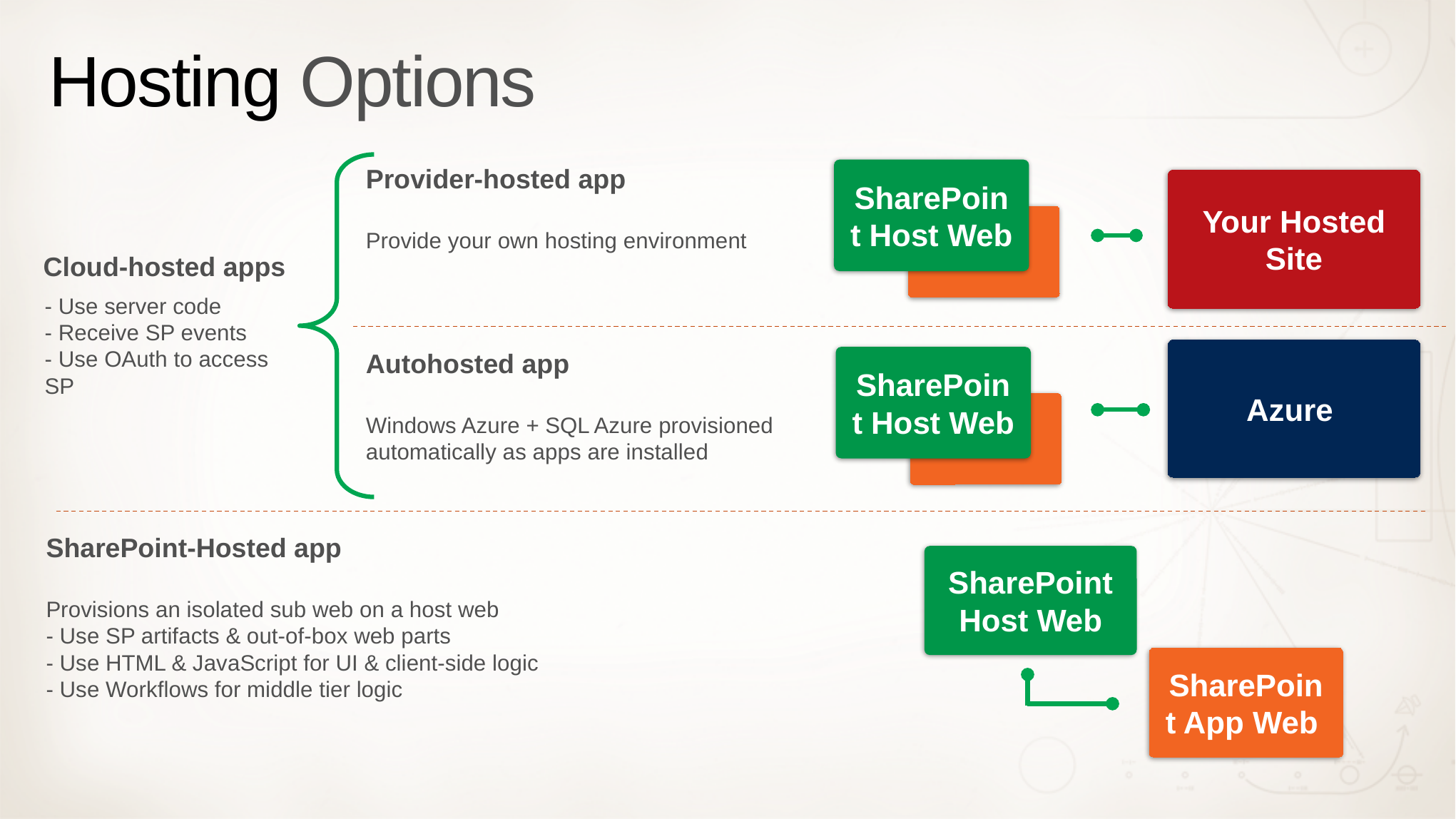

# Hosting Options

Provider-hosted app

Provide your own hosting environment
SharePoint Host Web
Your Hosted Site

Cloud-hosted apps
- Use server code
- Receive SP events
- Use OAuth to access SP
Autohosted app

Windows Azure + SQL Azure provisioned automatically as apps are installed
Azure
SharePoint Host Web

SharePoint-Hosted app
Provisions an isolated sub web on a host web
- Use SP artifacts & out-of-box web parts
- Use HTML & JavaScript for UI & client-side logic
- Use Workflows for middle tier logic
SharePoint Host Web
SharePoint App Web